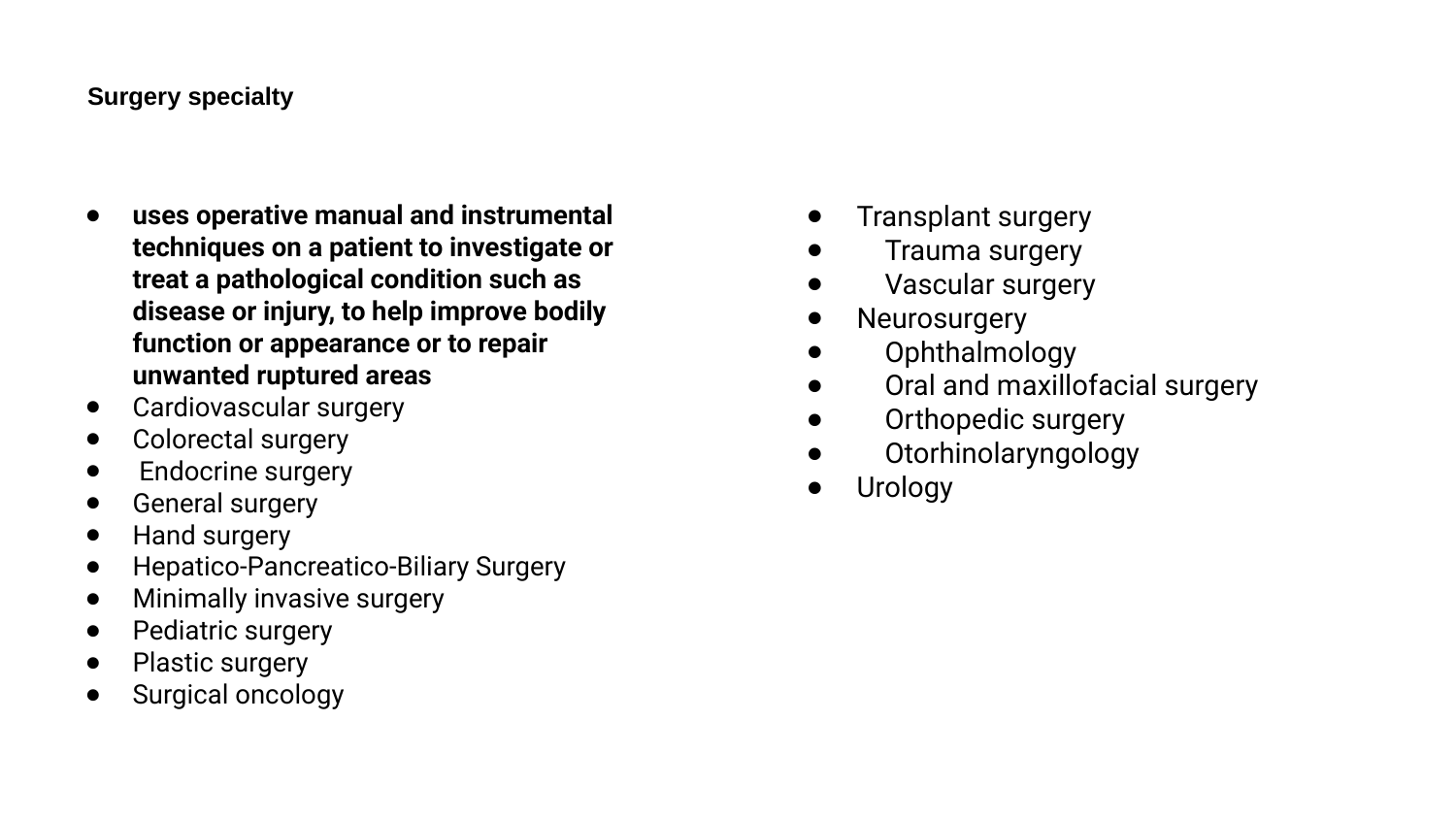

# Surgery specialty
uses operative manual and instrumental techniques on a patient to investigate or treat a pathological condition such as disease or injury, to help improve bodily function or appearance or to repair unwanted ruptured areas
Cardiovascular surgery
Colorectal surgery
 Endocrine surgery
General surgery
Hand surgery
Hepatico-Pancreatico-Biliary Surgery
Minimally invasive surgery
Pediatric surgery
Plastic surgery
Surgical oncology

Transplant surgery
    Trauma surgery
    Vascular surgery
Neurosurgery
    Ophthalmology
    Oral and maxillofacial surgery
    Orthopedic surgery
    Otorhinolaryngology
Urology